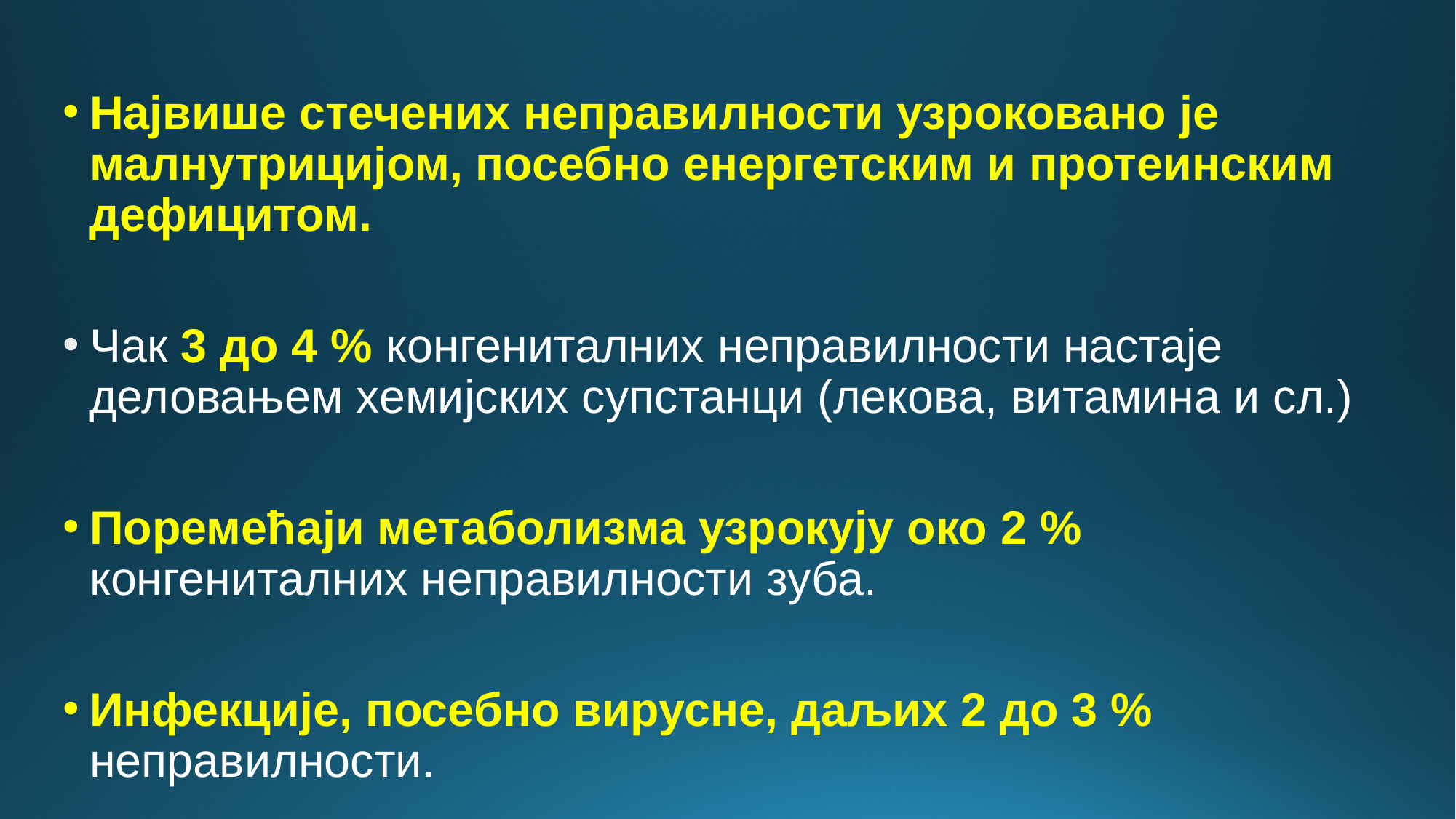

Највише стечених неправилности узроковано је малнутрицијом, посебно енергетским и протеинским дефицитом.

Чак 3 до 4 % конгениталних неправилности настаје деловањем хемијских супстанци (лекова, витамина и сл.)

Поремећаји метаболизма узрокују око 2 % конгениталних неправилности зуба.

Инфекције, посебно вирусне, даљих 2 до 3 % неправилности.